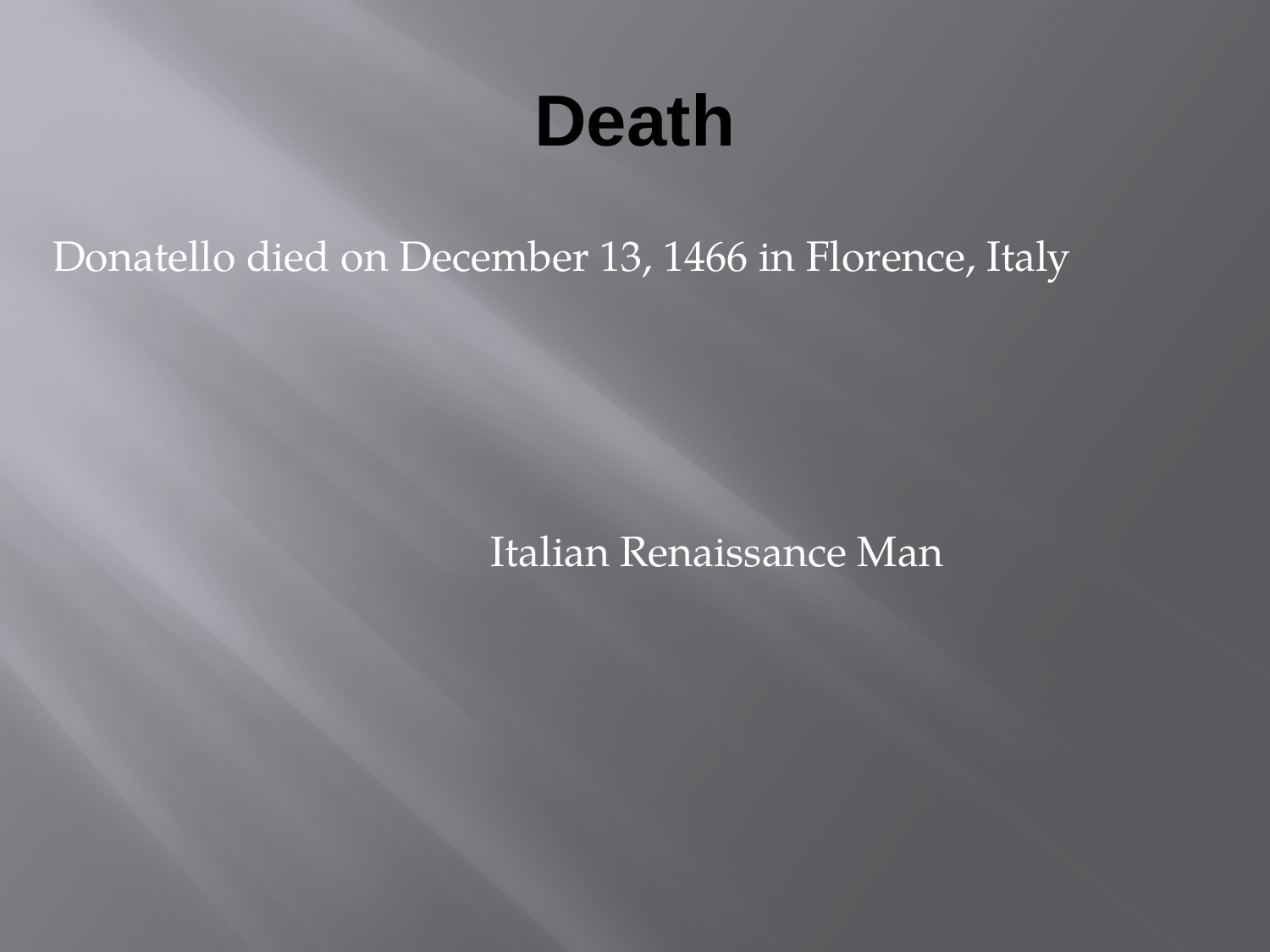

# Death
Donatello died on December 13, 1466 in Florence, Italy

				Italian Renaissance Man